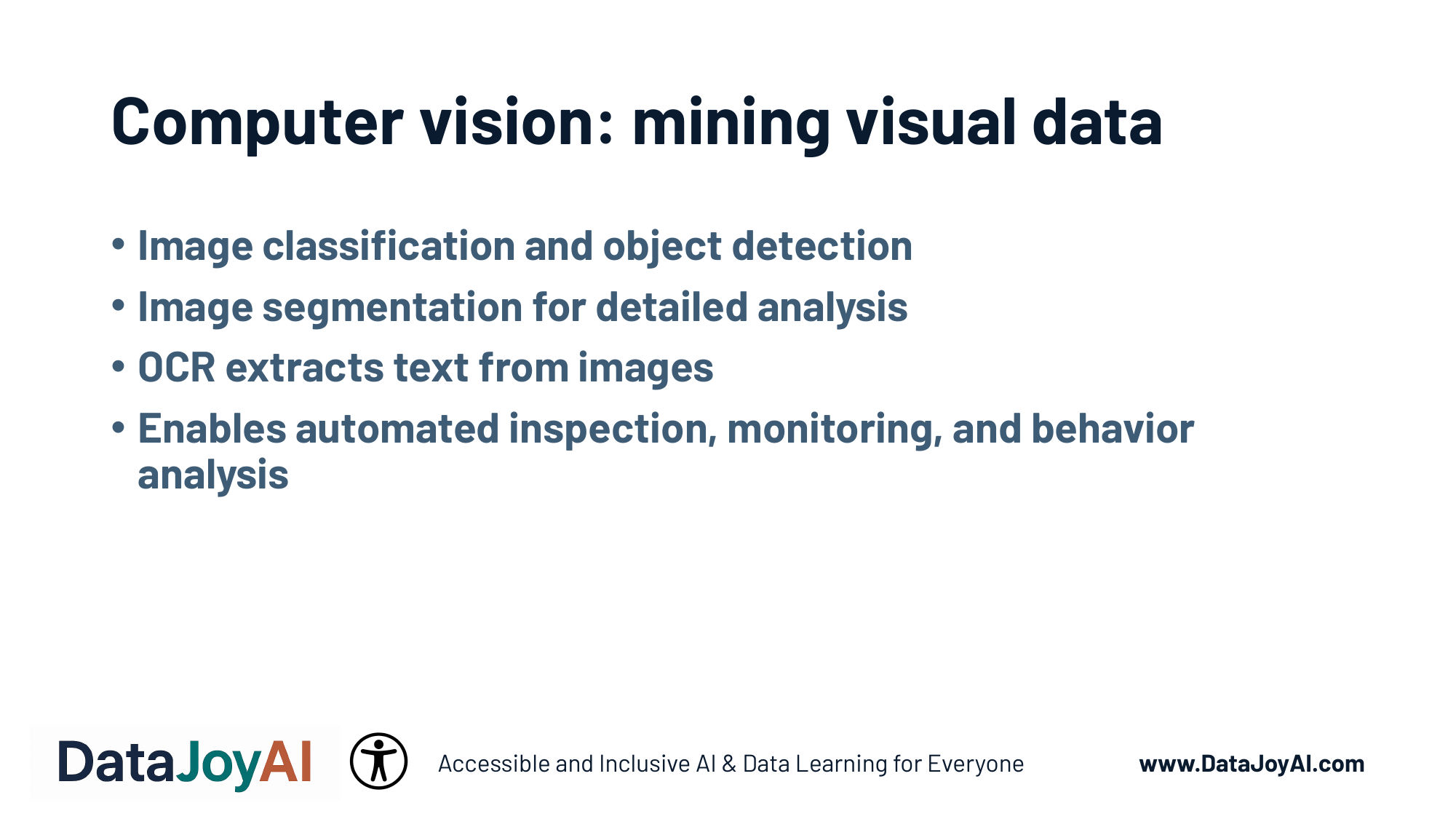

# Computer vision: mining visual data
Image classification and object detection
Image segmentation for detailed analysis
OCR extracts text from images
Enables automated inspection, monitoring, and behavior analysis